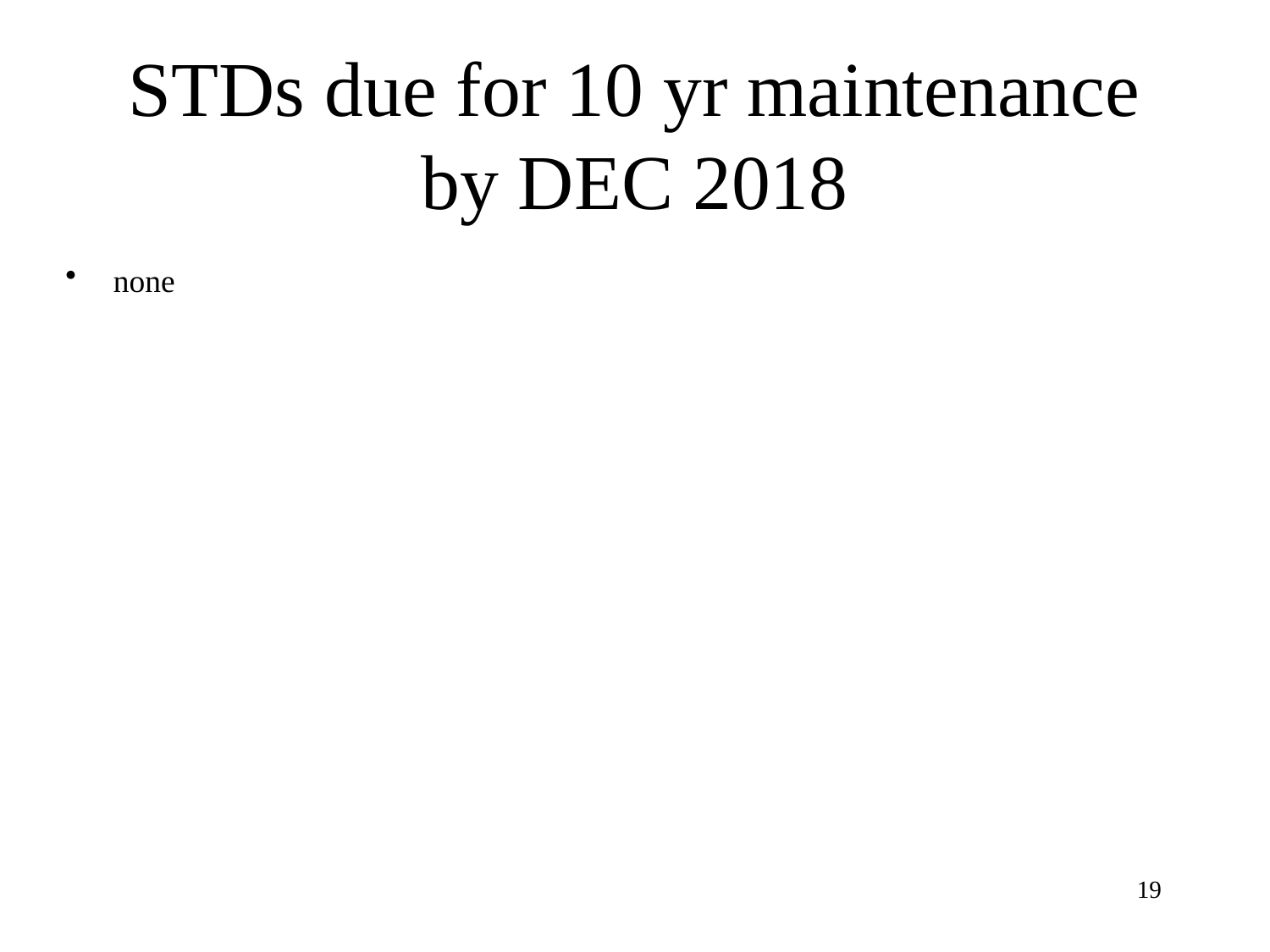

# STDs due for 10 yr maintenance by DEC 2018
none

19